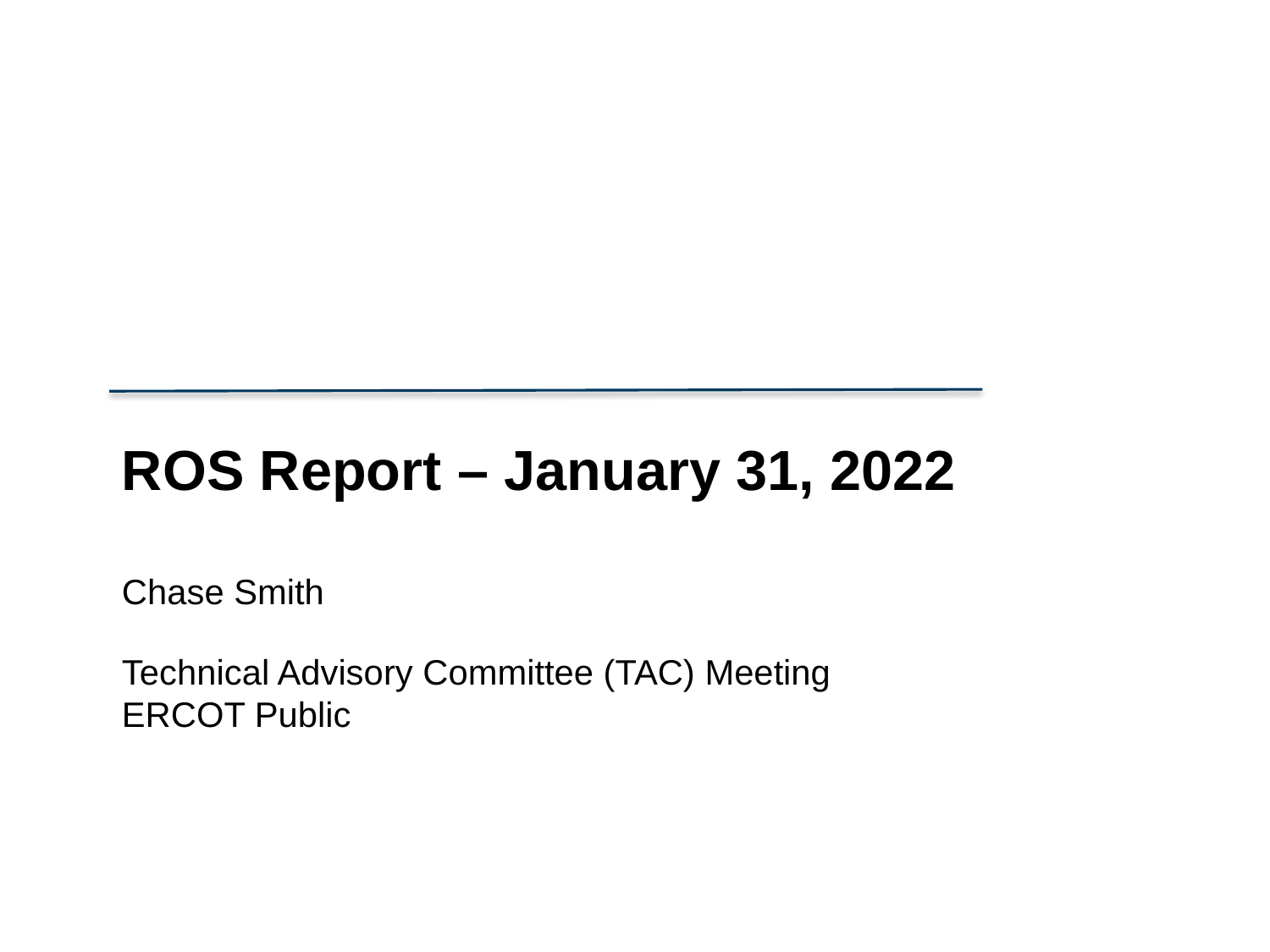

ROS Report – January 31, 2022

Chase Smith

Technical Advisory Committee (TAC) Meeting
ERCOT Public